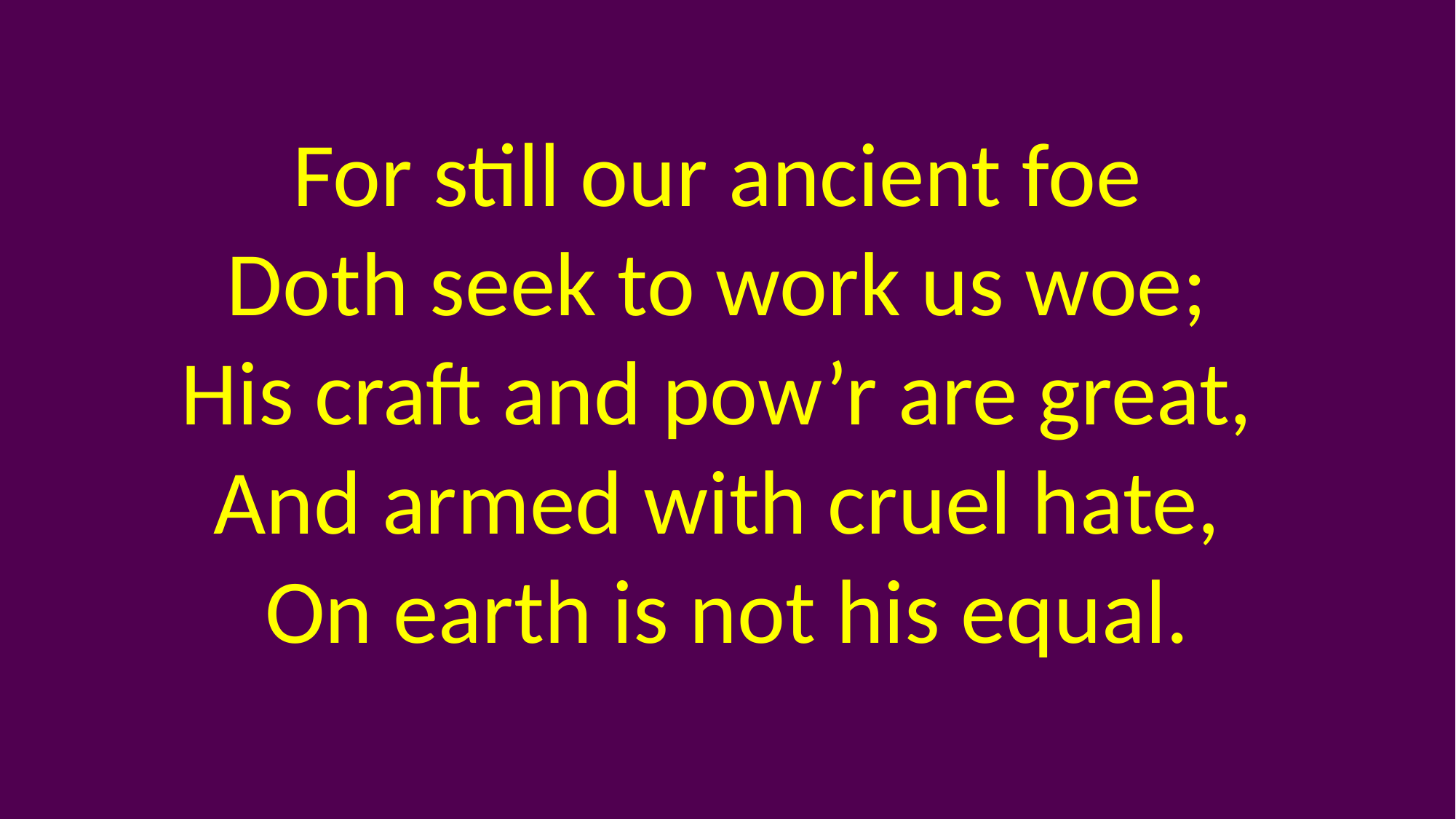

For still our ancient foe
Doth seek to work us woe;
His craft and pow’r are great,
And armed with cruel hate,
On earth is not his equal.